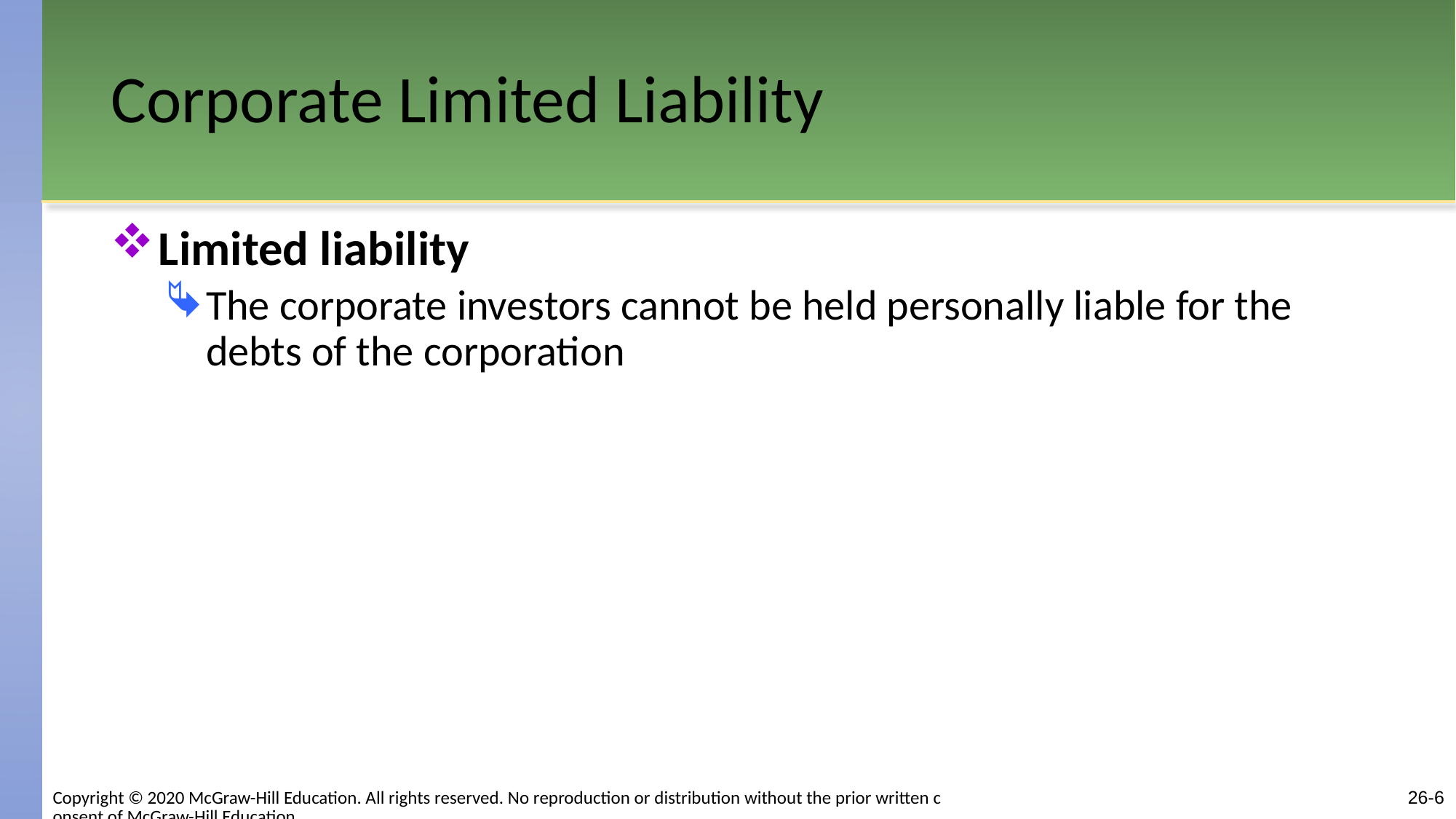

# Corporate Limited Liability
Limited liability
The corporate investors cannot be held personally liable for the debts of the corporation
Copyright © 2020 McGraw-Hill Education. All rights reserved. No reproduction or distribution without the prior written consent of McGraw-Hill Education.
26-6